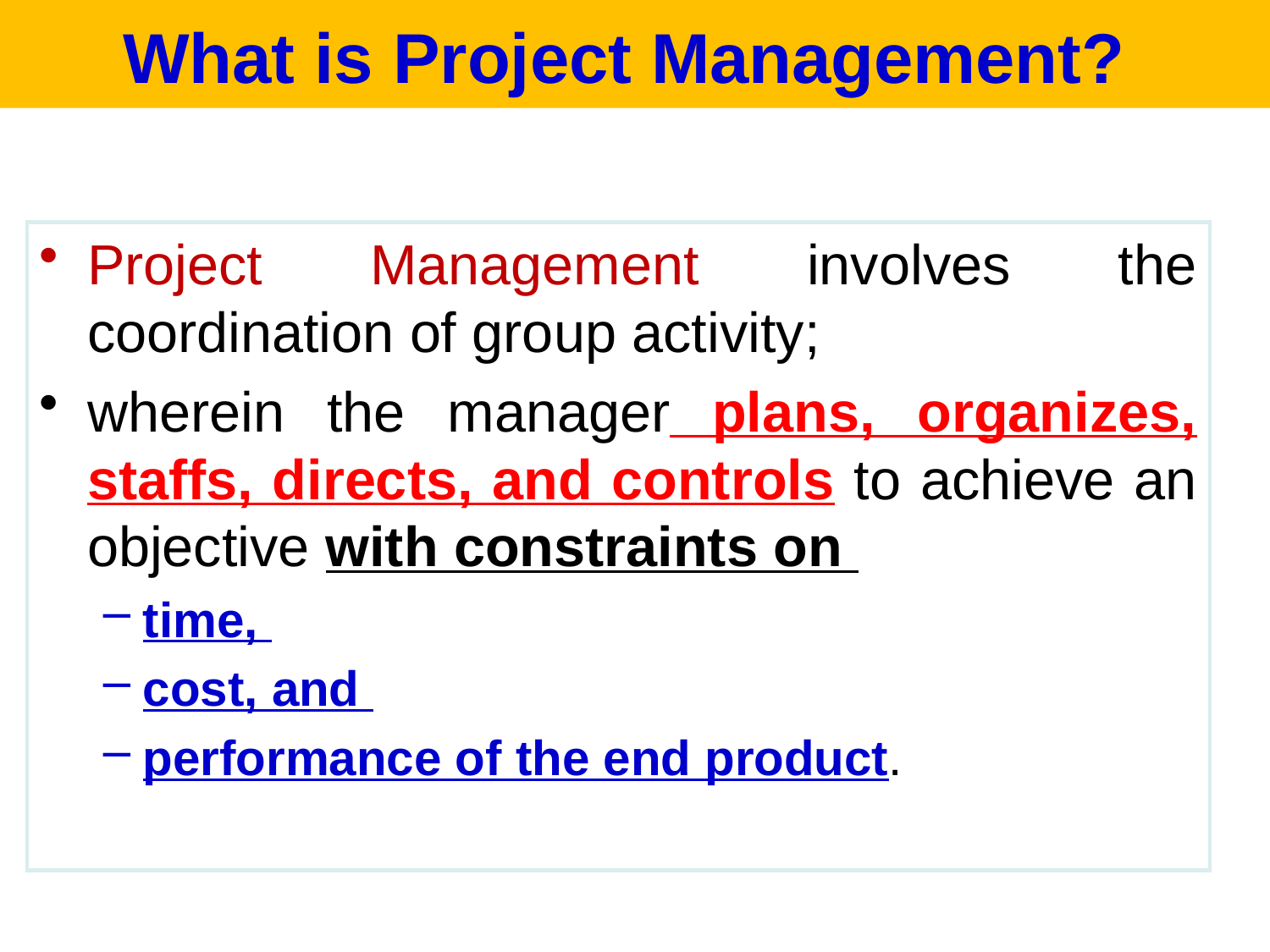

What is Project Management?
Project Management involves the coordination of group activity;
wherein the manager plans, organizes, staffs, directs, and controls to achieve an objective with constraints on
time,
cost, and
performance of the end product.